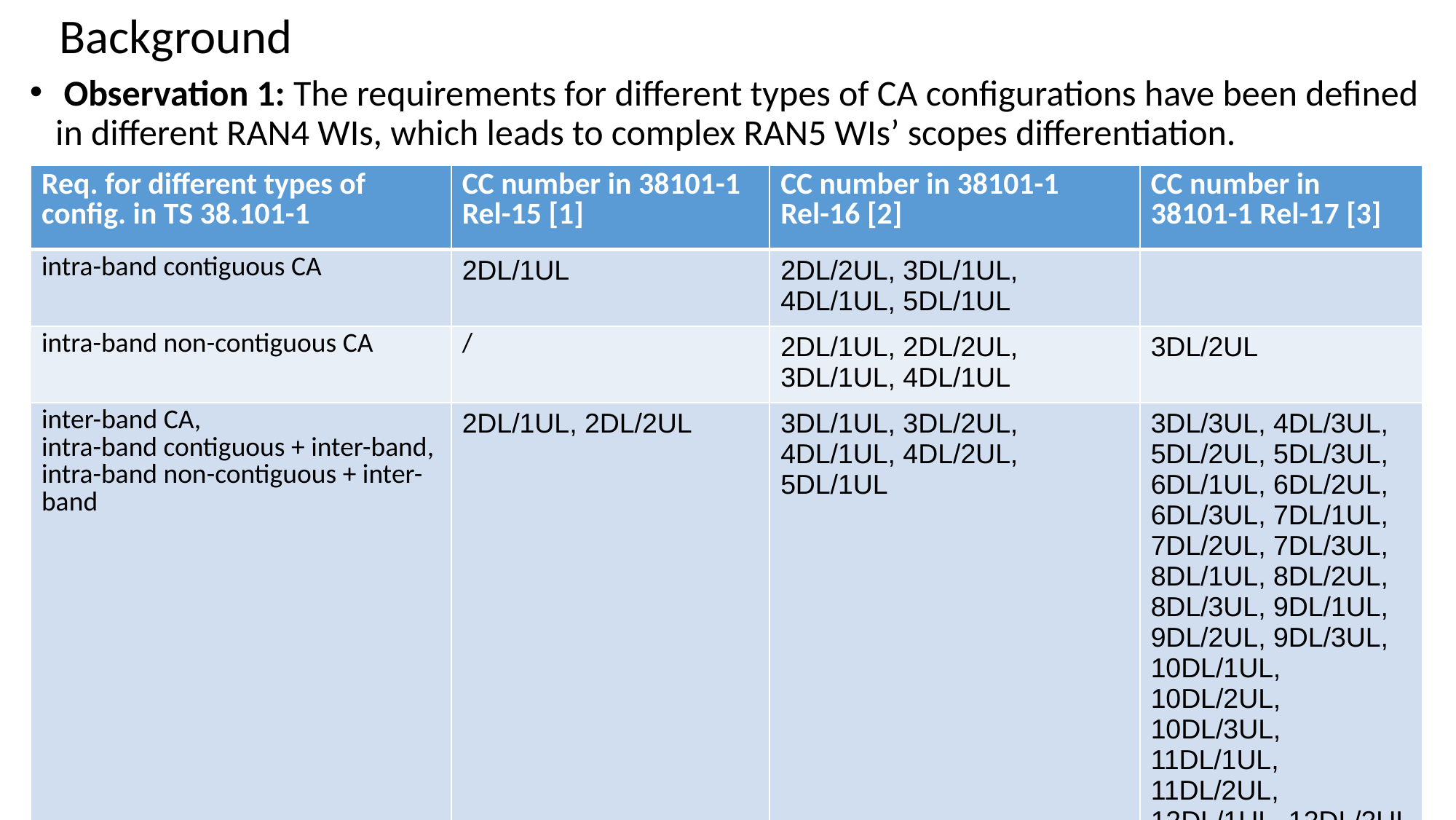

# Background
 Observation 1: The requirements for different types of CA configurations have been defined in different RAN4 WIs, which leads to complex RAN5 WIs’ scopes differentiation.
| Req. for different types of config. in TS 38.101-1 | CC number in 38101-1 Rel-15 [1] | CC number in 38101-1 Rel-16 [2] | CC number in 38101-1 Rel-17 [3] |
| --- | --- | --- | --- |
| intra-band contiguous CA | 2DL/1UL | 2DL/2UL, 3DL/1UL, 4DL/1UL, 5DL/1UL |  |
| intra-band non-contiguous CA | / | 2DL/1UL, 2DL/2UL, 3DL/1UL, 4DL/1UL | 3DL/2UL |
| inter-band CA, intra-band contiguous + inter-band, intra-band non-contiguous + inter-band | 2DL/1UL, 2DL/2UL | 3DL/1UL, 3DL/2UL, 4DL/1UL, 4DL/2UL, 5DL/1UL | 3DL/3UL, 4DL/3UL, 5DL/2UL, 5DL/3UL, 6DL/1UL, 6DL/2UL, 6DL/3UL, 7DL/1UL, 7DL/2UL, 7DL/3UL, 8DL/1UL, 8DL/2UL, 8DL/3UL, 9DL/1UL, 9DL/2UL, 9DL/3UL, 10DL/1UL, 10DL/2UL, 10DL/3UL, 11DL/1UL, 11DL/2UL, 12DL/1UL, 12DL/2UL |